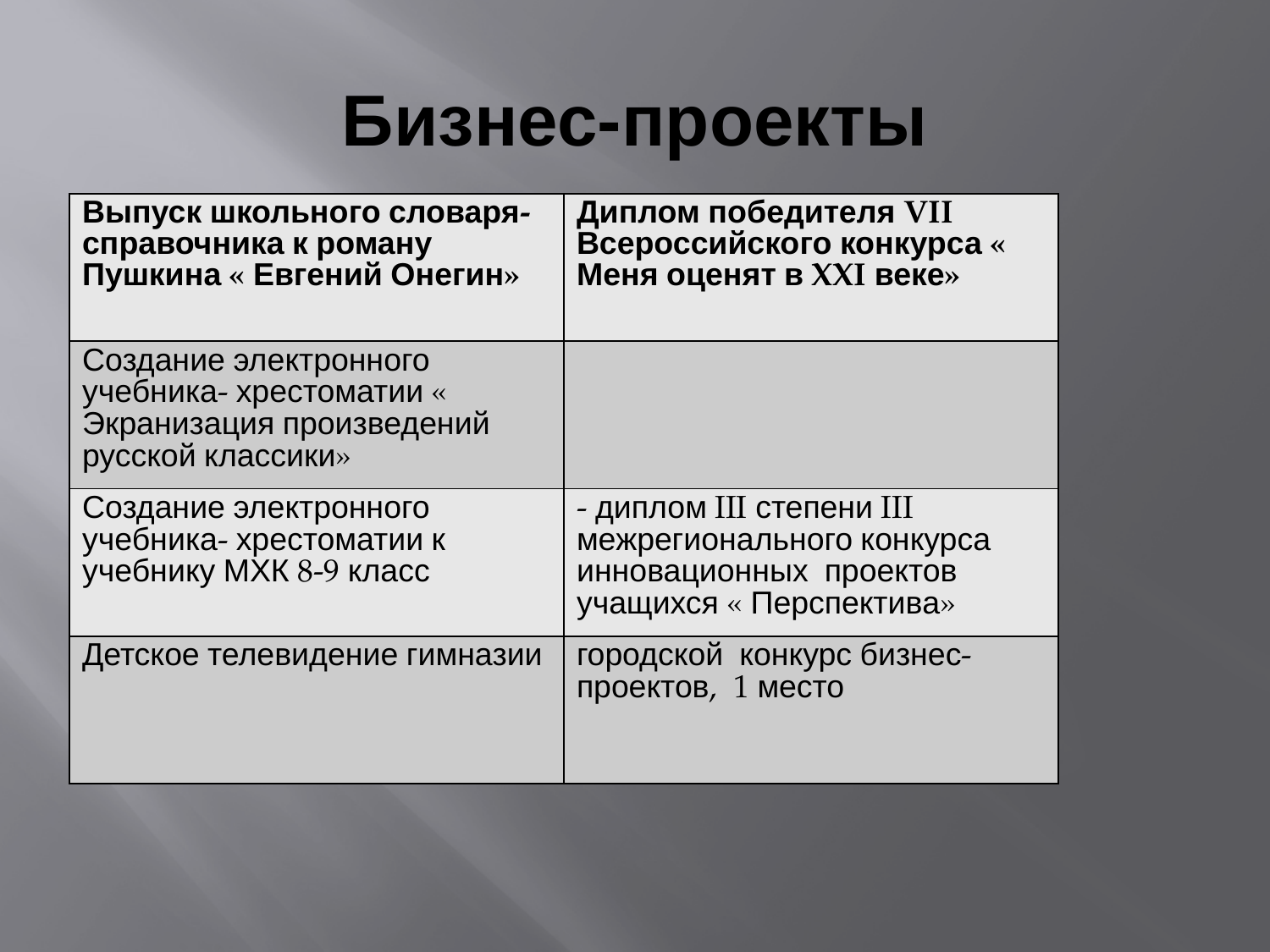

# Бизнес-проекты
| Выпуск школьного словаря- справочника к роману Пушкина « Евгений Онегин» | Диплом победителя VII Всероссийского конкурса « Меня оценят в XXI веке» |
| --- | --- |
| Создание электронного учебника- хрестоматии « Экранизация произведений русской классики» |  |
| Создание электронного учебника- хрестоматии к учебнику МХК 8-9 класс | - диплом III степени III межрегионального конкурса инновационных проектов учащихся « Перспектива» |
| Детское телевидение гимназии | городской конкурс бизнес- проектов, 1 место |